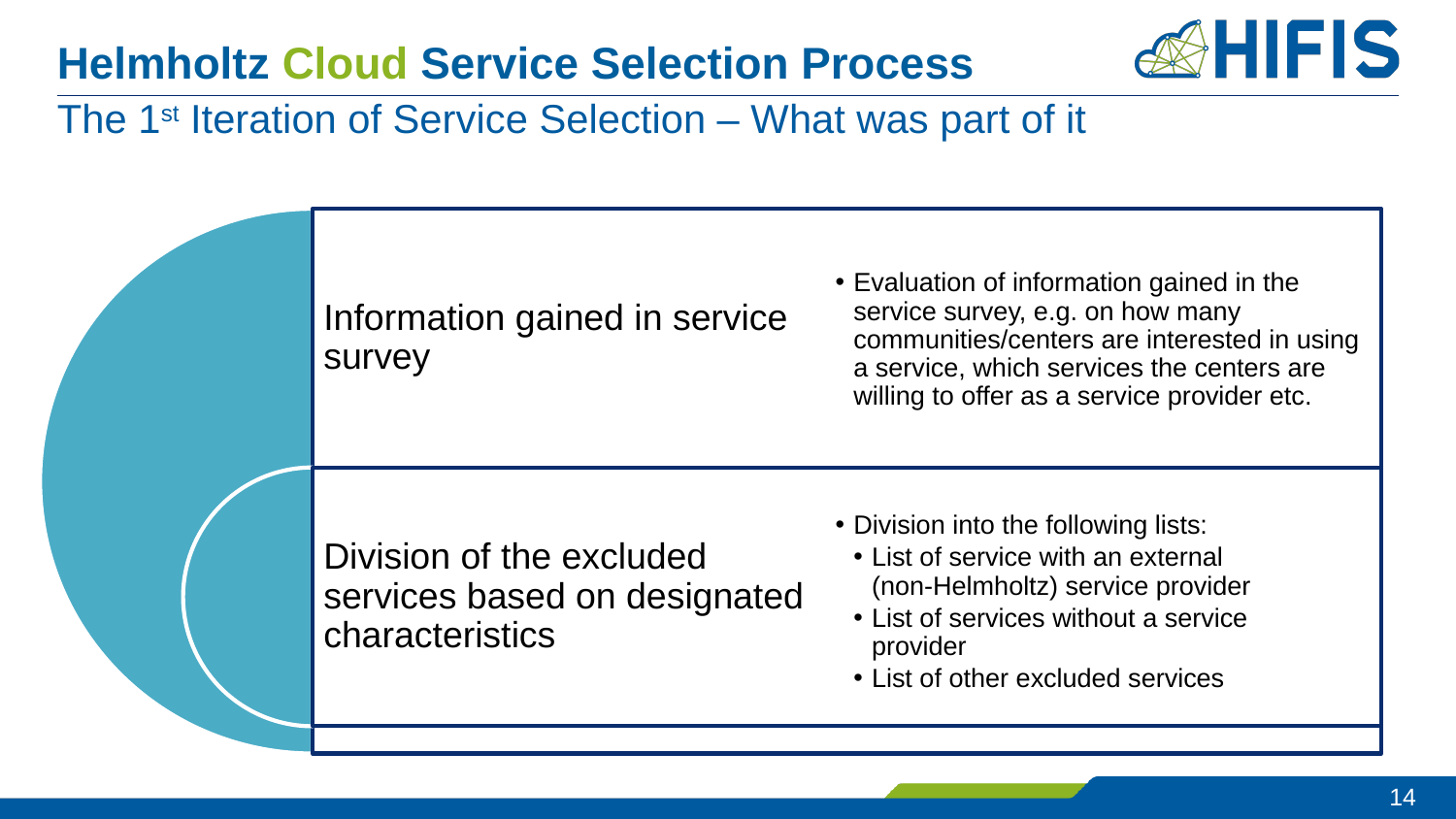

# Helmholtz Cloud Service Selection Process
The 1st Iteration of Service Selection – What was part of it
Information gained in service survey
Division of the excluded services based on designated characteristics
Evaluation of information gained in the service survey, e.g. on how many communities/centers are interested in using a service, which services the centers are willing to offer as a service provider etc.
Division into the following lists:
List of service with an external
(non-Helmholtz) service provider
List of services without a service provider
List of other excluded services